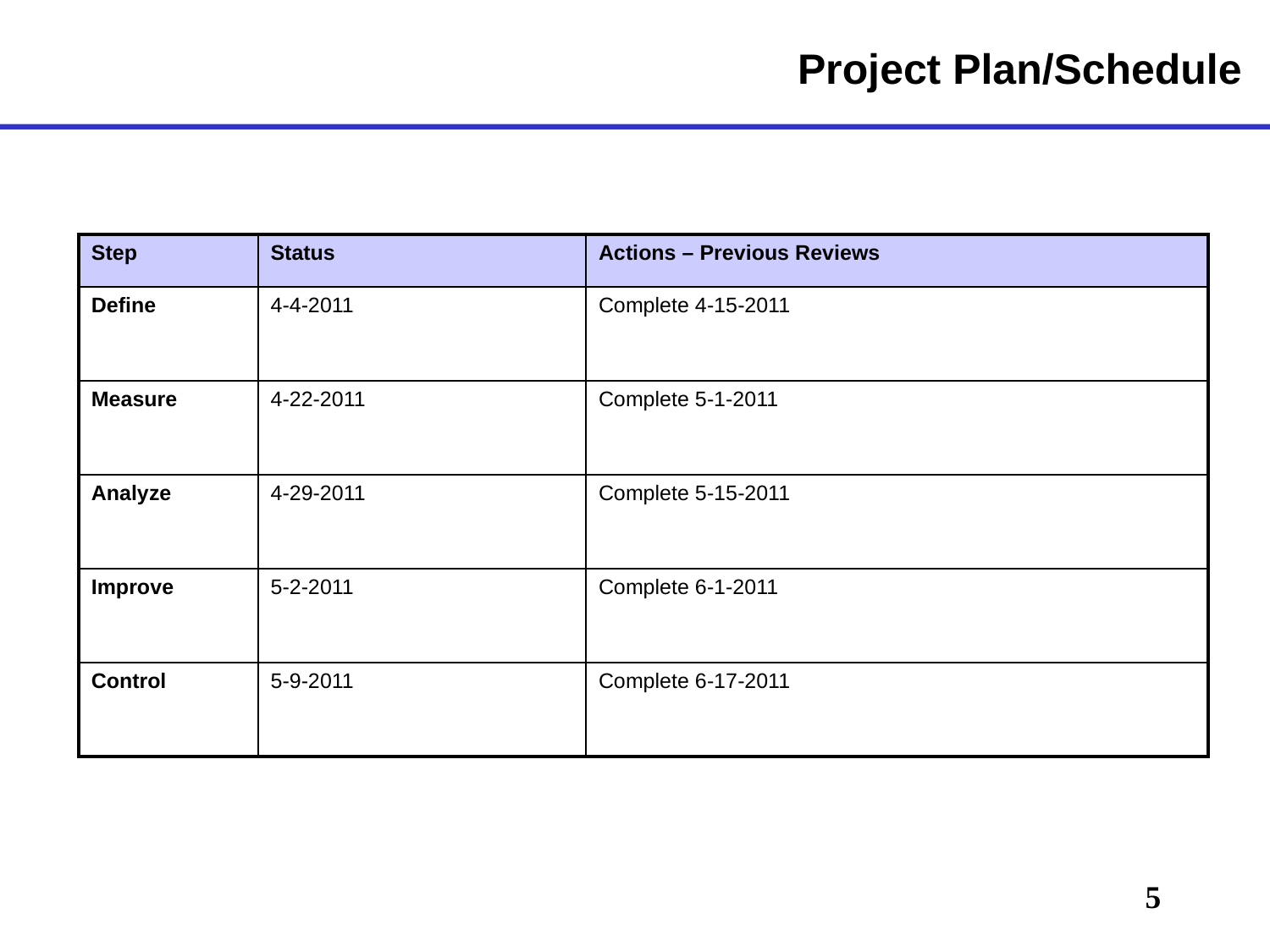

# Project Plan/Schedule
| Step | Status | Actions – Previous Reviews |
| --- | --- | --- |
| Define | 4-4-2011 | Complete 4-15-2011 |
| Measure | 4-22-2011 | Complete 5-1-2011 |
| Analyze | 4-29-2011 | Complete 5-15-2011 |
| Improve | 5-2-2011 | Complete 6-1-2011 |
| Control | 5-9-2011 | Complete 6-17-2011 |